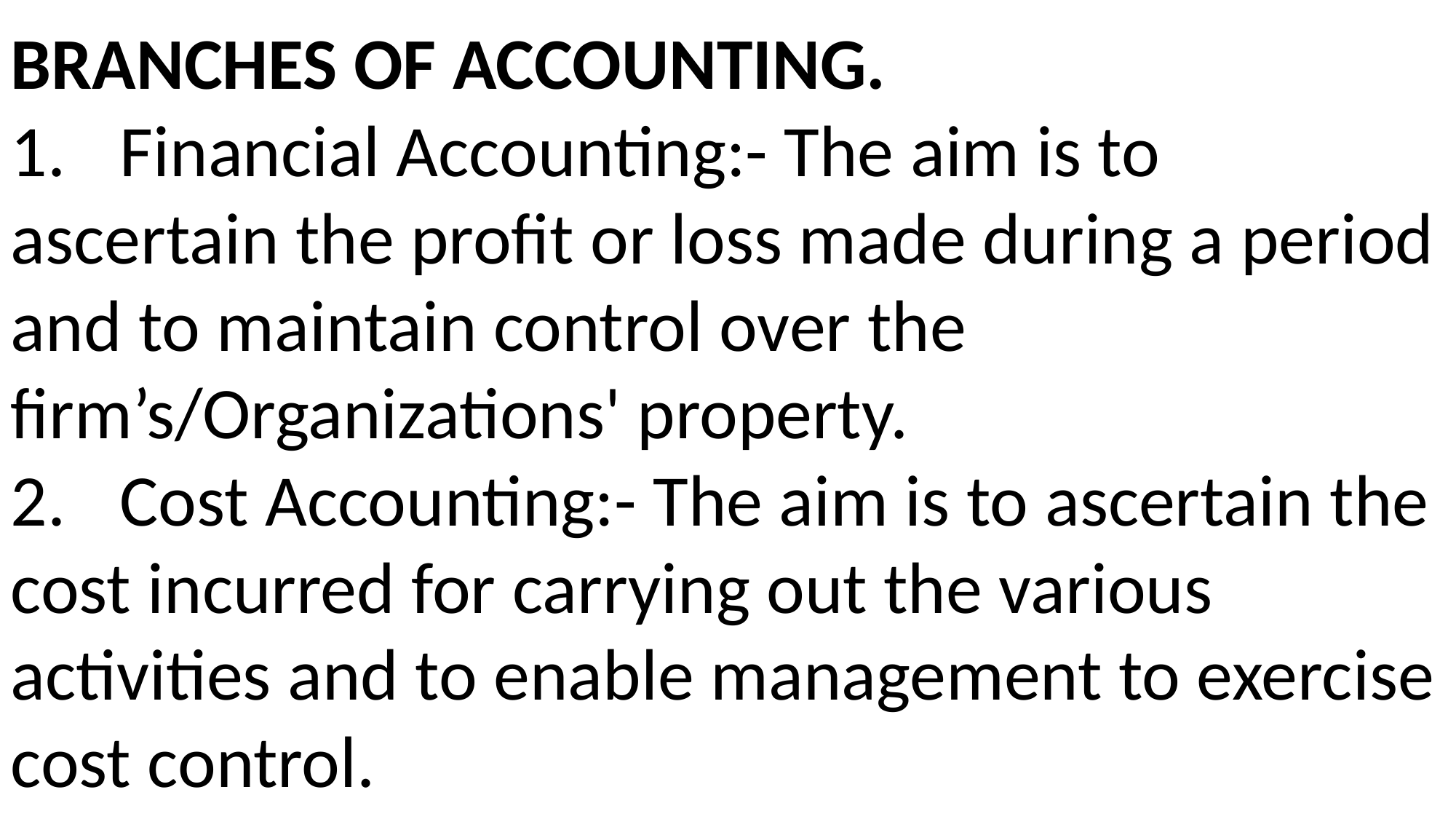

BRANCHES OF ACCOUNTING.
1.	Financial Accounting:- The aim is to ascertain the profit or loss made during a period and to maintain control over the firm’s/Organizations' property.
2.	Cost Accounting:- The aim is to ascertain the cost incurred for carrying out the various activities and to enable management to exercise cost control.